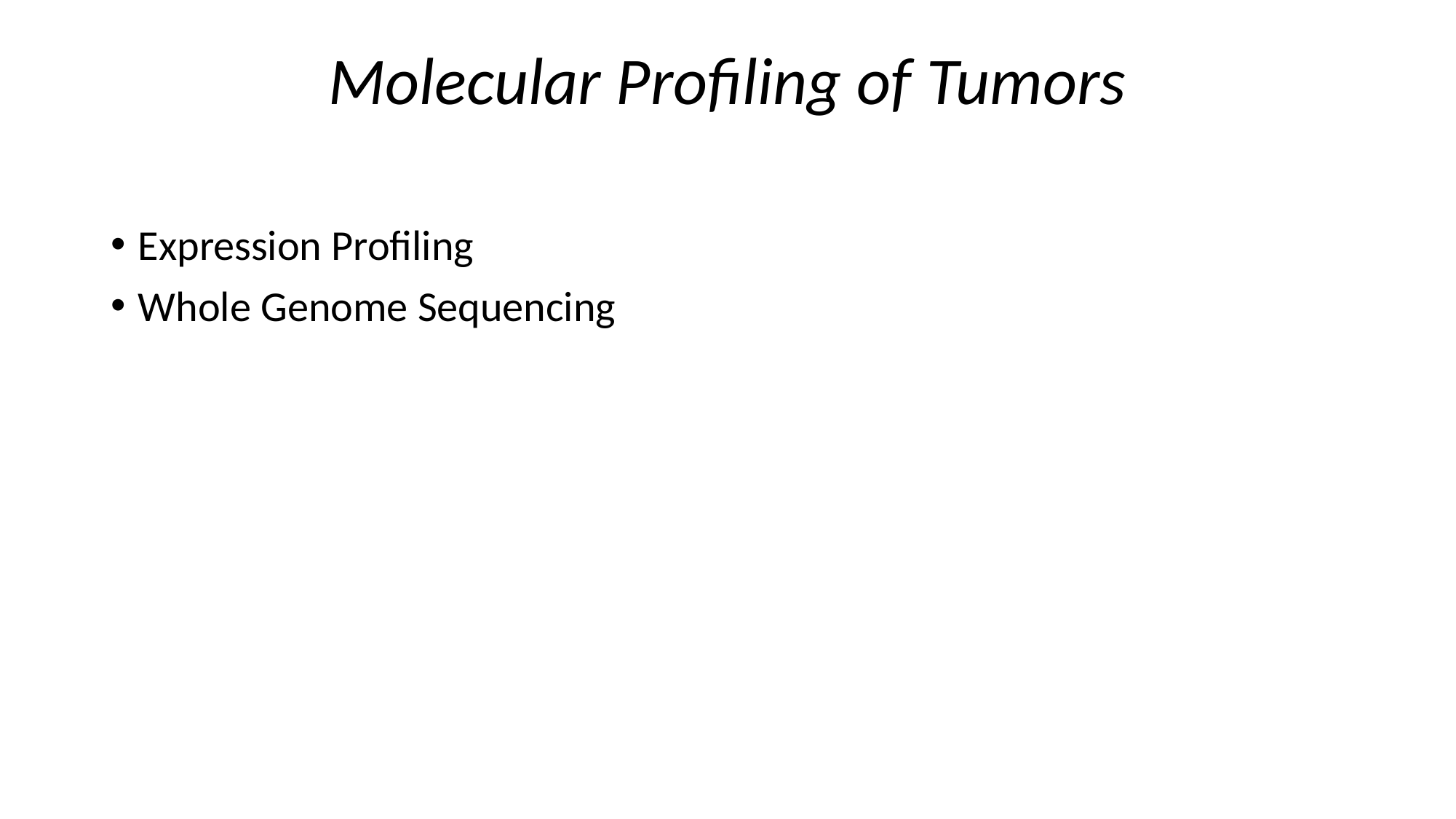

# Molecular Profiling of Tumors
Expression Profiling
Whole Genome Sequencing